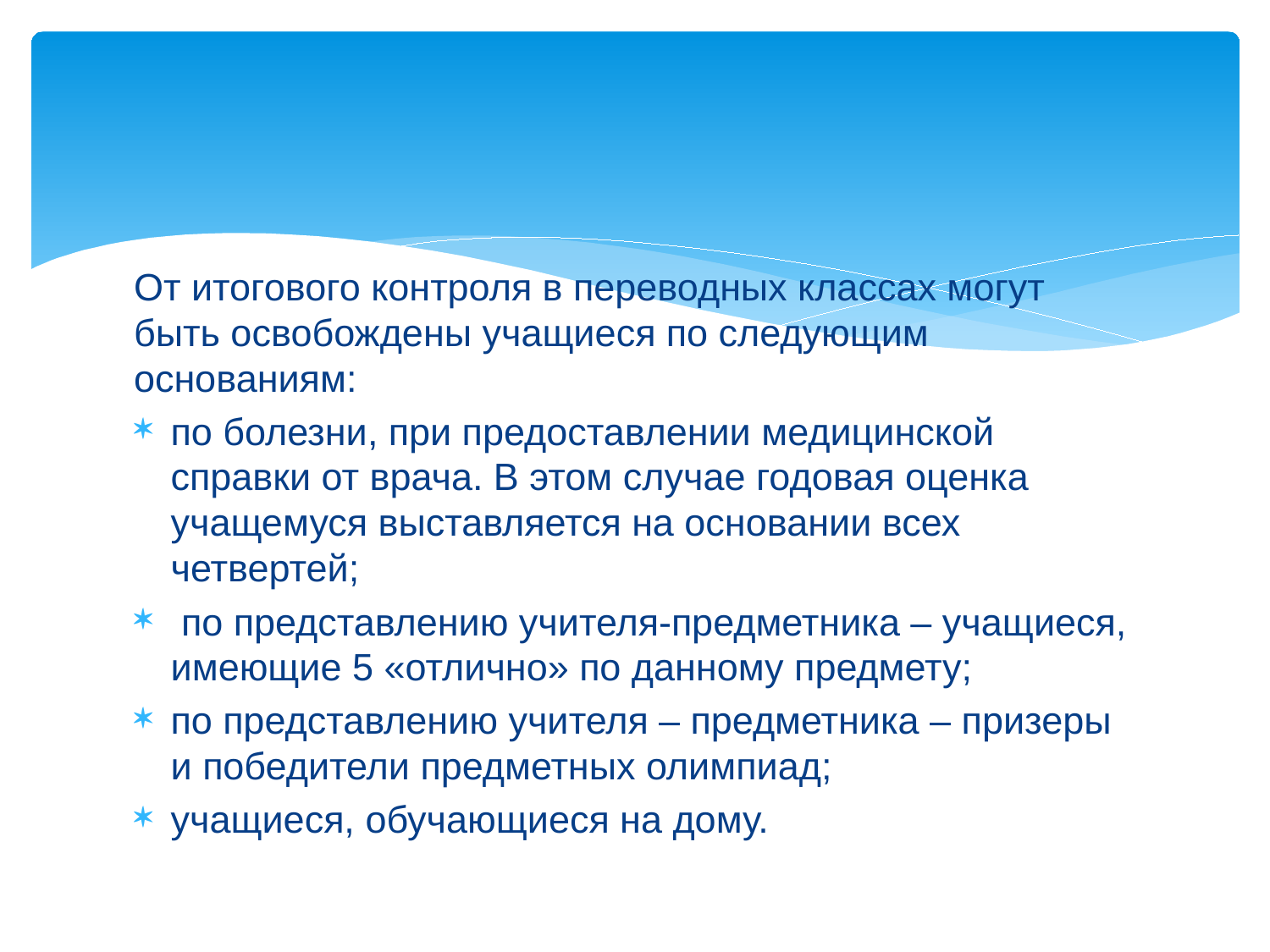

#
От итогового контроля в переводных классах могут быть освобождены учащиеся по следующим основаниям:
по болезни, при предоставлении медицинской справки от врача. В этом случае годовая оценка учащемуся выставляется на основании всех четвертей;
 по представлению учителя-предметника – учащиеся, имеющие 5 «отлично» по данному предмету;
по представлению учителя – предметника – призеры и победители предметных олимпиад;
учащиеся, обучающиеся на дому.